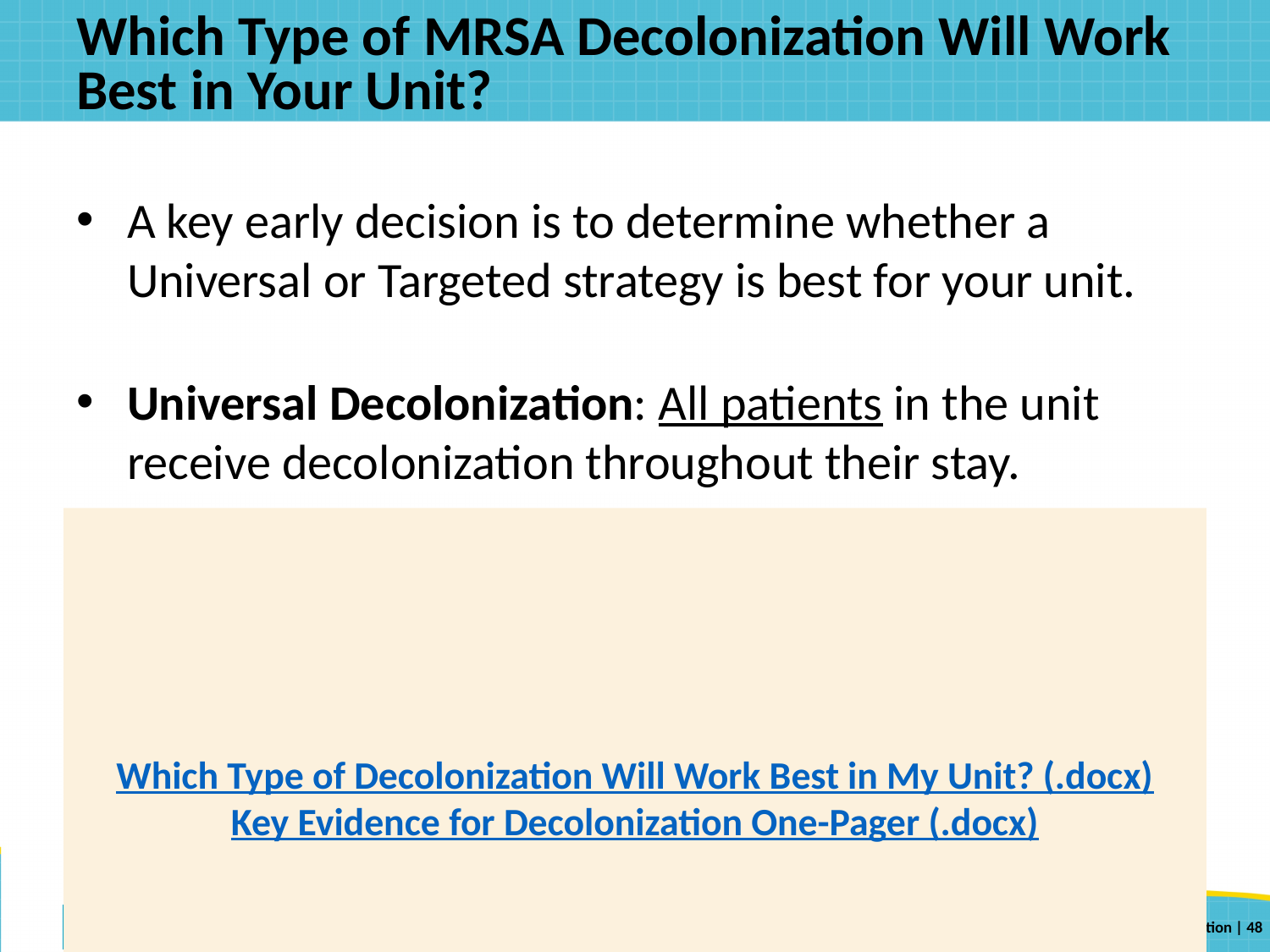

# Which Type of MRSA Decolonization Will Work Best in Your Unit?
A key early decision is to determine whether a Universal or Targeted strategy is best for your unit.
Universal Decolonization: All patients in the unit receive decolonization throughout their stay.
Targeted Decolonization: Only patients who meet high-risk criteria are treated.
Which Type of Decolonization Will Work Best in My Unit? (.docx)
Key Evidence for Decolonization One-Pager (.docx)
 | 48